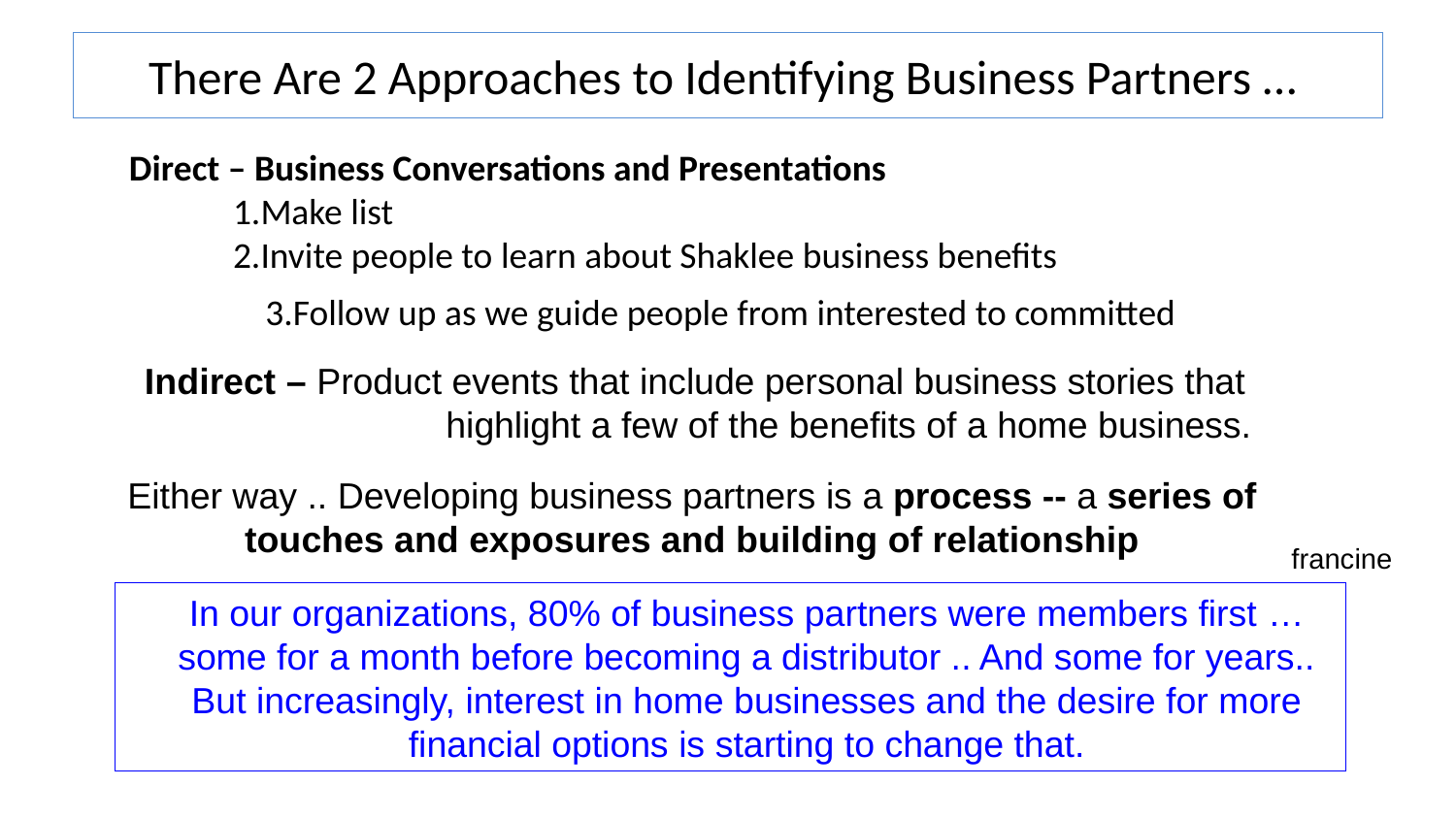

# There Are 2 Approaches to Identifying Business Partners …
 Direct – Business Conversations and Presentations
	1.Make list
	2.Invite people to learn about Shaklee business benefits
	3.Follow up as we guide people from interested to committed

Indirect – Product events that include personal business stories that 		 highlight a few of the benefits of a home business.

Either way .. Developing business partners is a process -- a series of touches and exposures and building of relationship
francine
In our organizations, 80% of business partners were members first …some for a month before becoming a distributor .. And some for years.. But increasingly, interest in home businesses and the desire for more financial options is starting to change that.